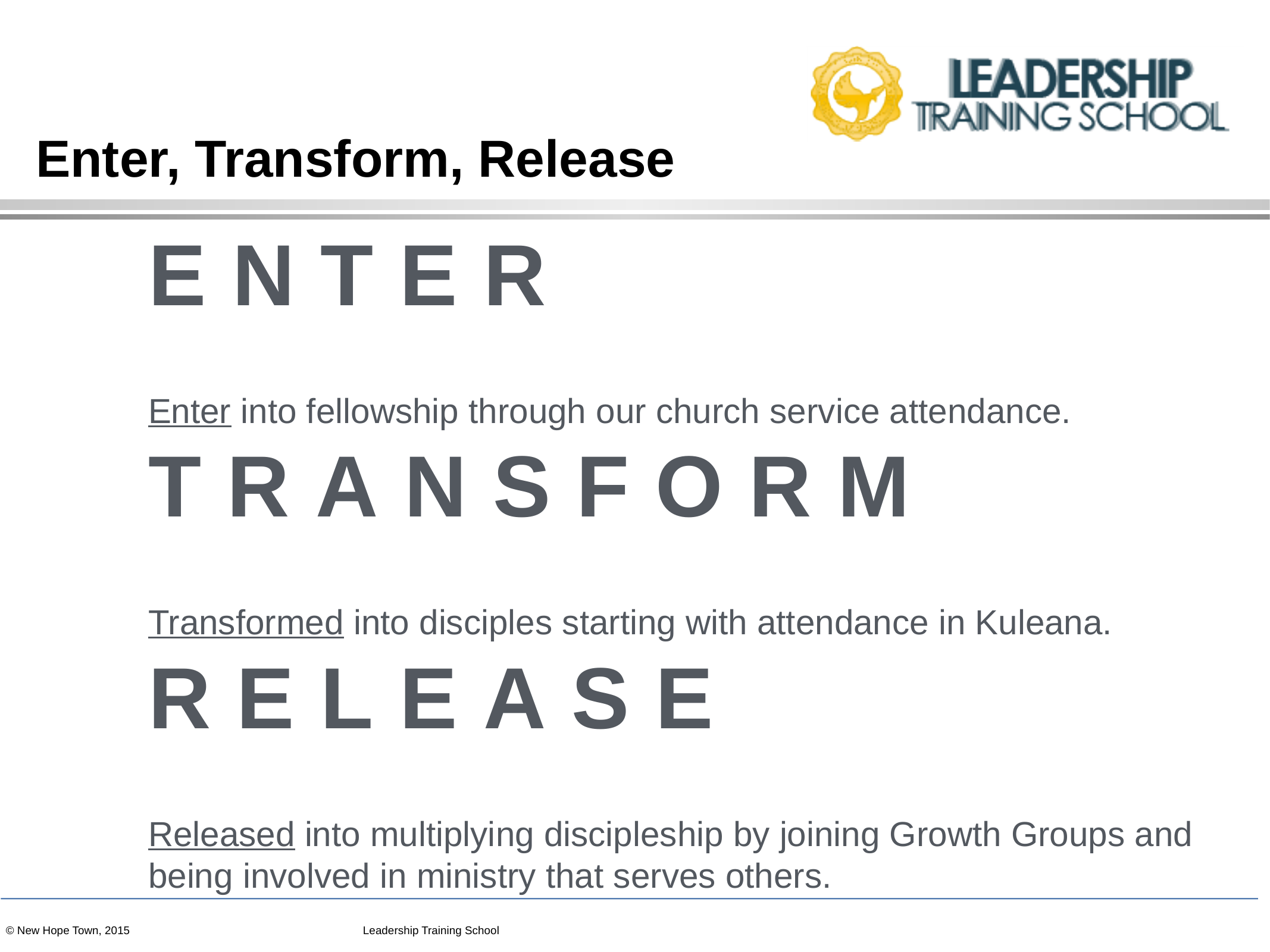

# Enter, Transform, Release
ENTER
Enter into fellowship through our church service attendance.
TRANSFORM
Transformed into disciples starting with attendance in Kuleana.
RELEASE
Released into multiplying discipleship by joining Growth Groups and being involved in ministry that serves others.
6